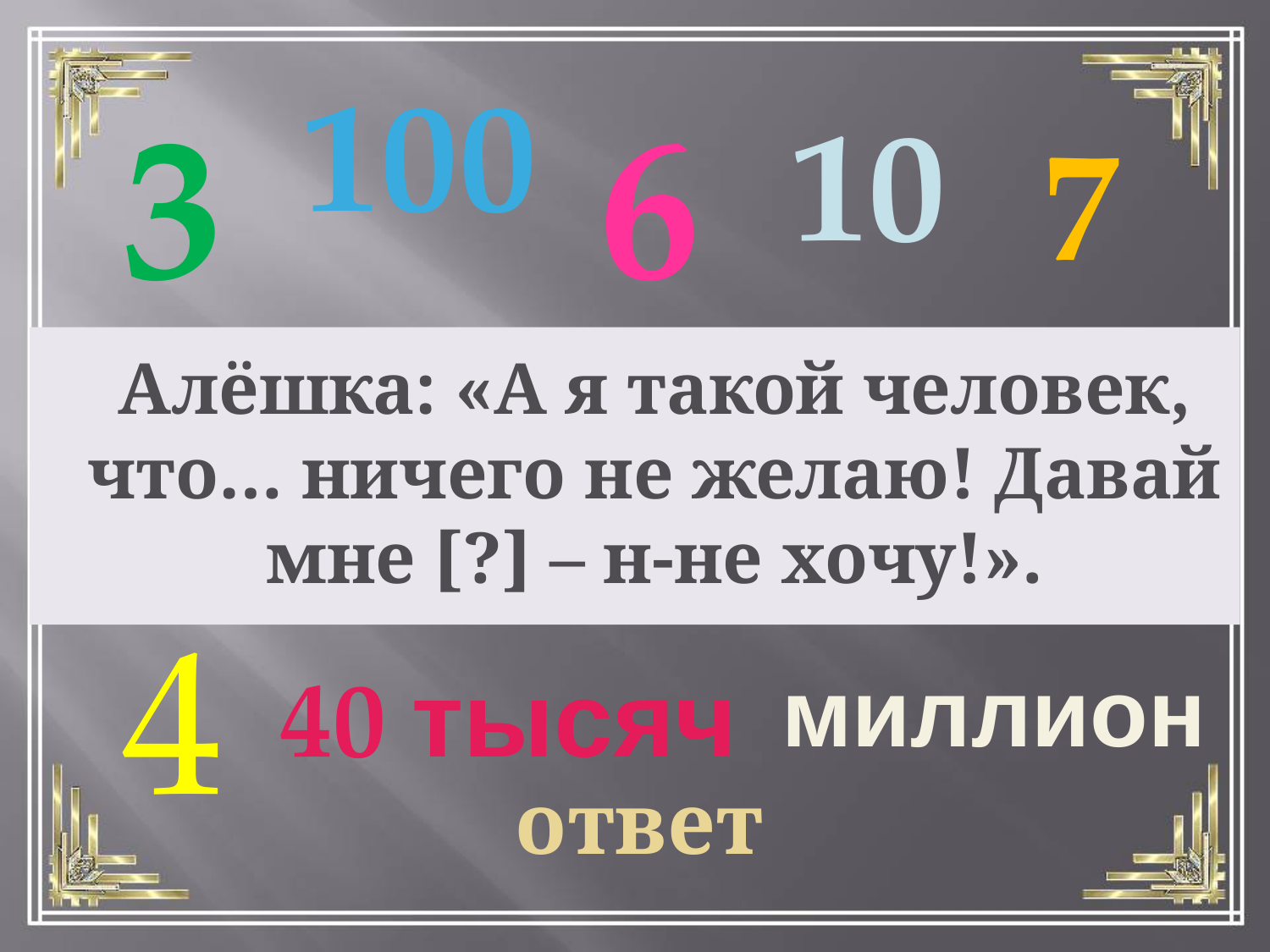

100
3
6
10
7

Алёшка: «А я такой человек, что… ничего не желаю! Давай мне [?] – н-не хочу!».
4
  миллион
40 тысяч
ответ